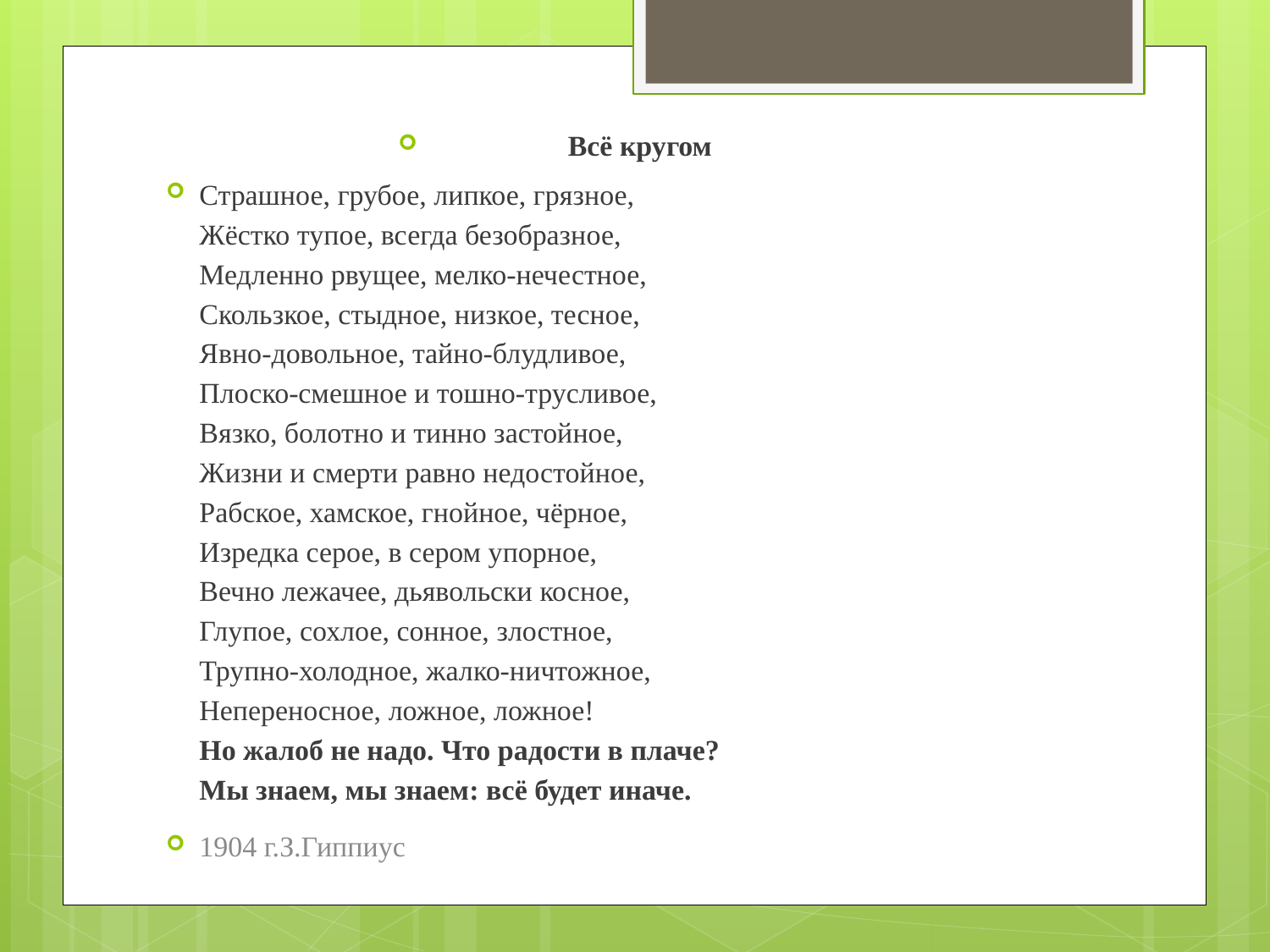

Всё кругом
Страшное, грубое, липкое, грязное,
Жёстко тупое, всегда безобразное,
Медленно рвущее, мелко-нечестное,
Скользкое, стыдное, низкое, тесное,
Явно-довольное, тайно-блудливое,
Плоско-смешное и тошно-трусливое,
Вязко, болотно и тинно застойное,
Жизни и смерти равно недостойное,
Рабское, хамское, гнойное, чёрное,
Изредка серое, в сером упорное,
Вечно лежачее, дьявольски косное,
Глупое, сохлое, сонное, злостное,
Трупно-холодное, жалко-ничтожное,
Непереносное, ложное, ложное!
Но жалоб не надо. Что радости в плаче?
Мы знаем, мы знаем: всё будет иначе.
1904 г.З.Гиппиус